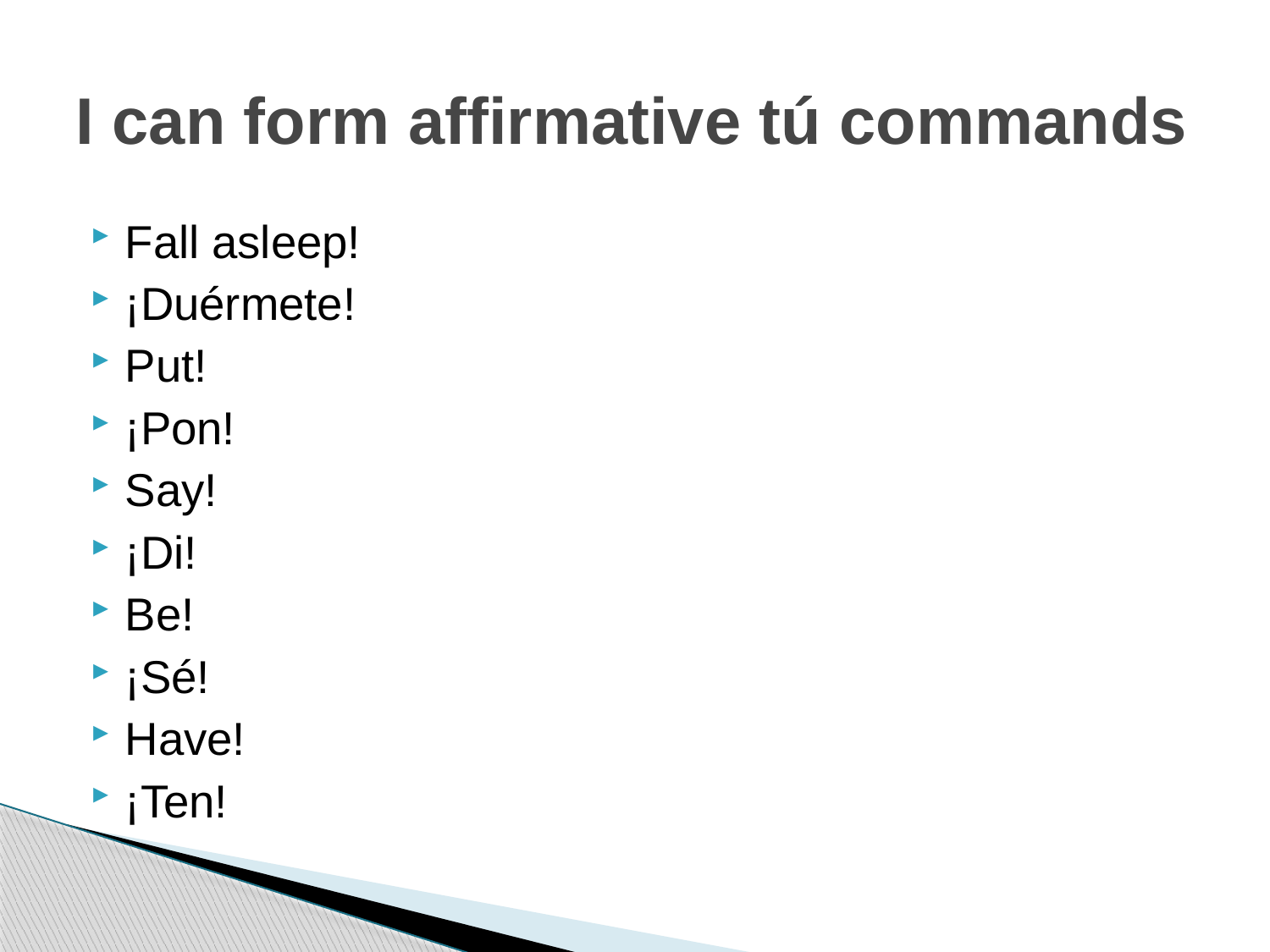

# I can form affirmative tú commands
Fall asleep!
¡Duérmete!
Put!
¡Pon!
Say!
¡Di!
Be!
¡Sé!
Have!
¡Ten!